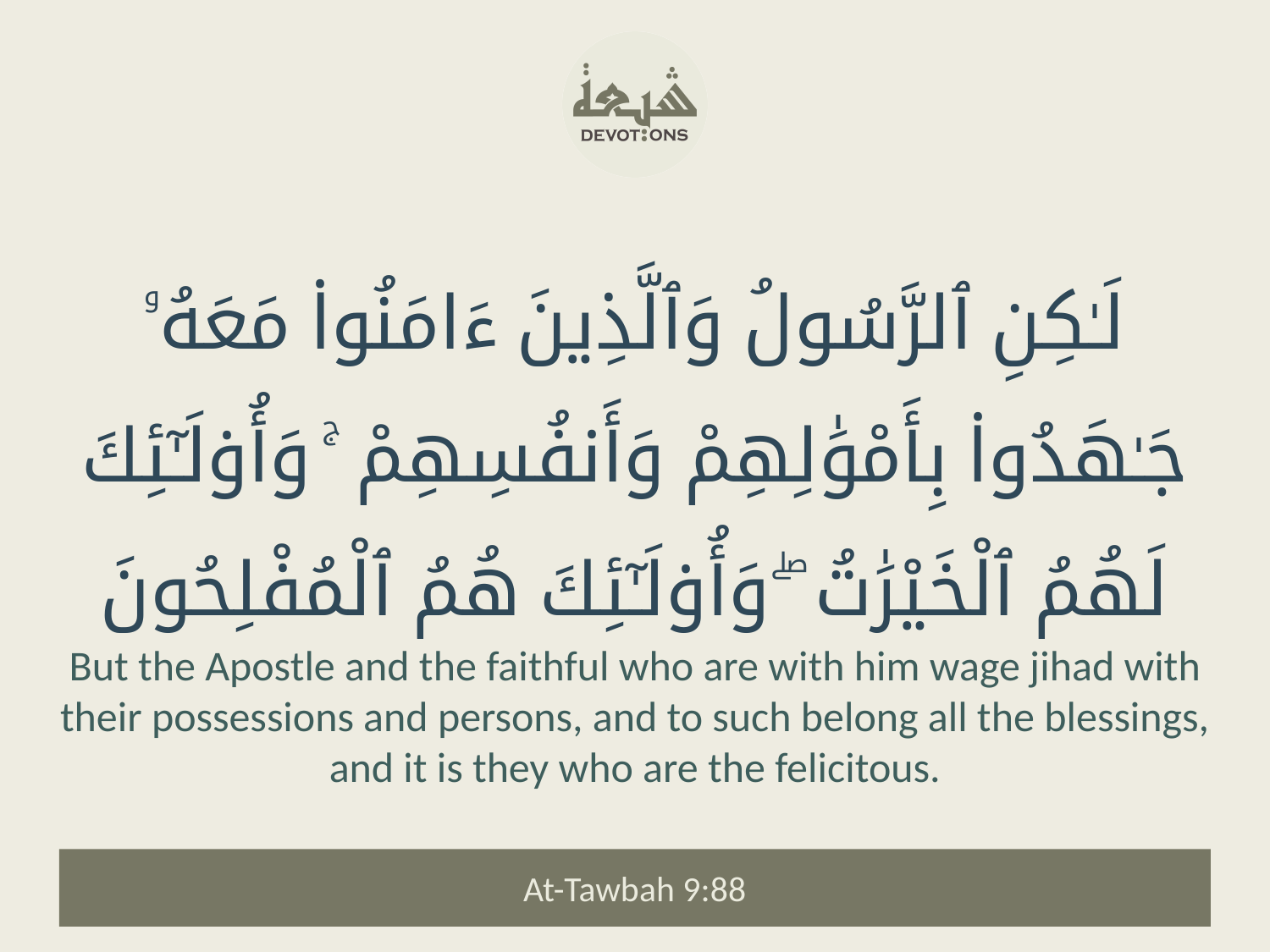

لَـٰكِنِ ٱلرَّسُولُ وَٱلَّذِينَ ءَامَنُوا۟ مَعَهُۥ جَـٰهَدُوا۟ بِأَمْوَٰلِهِمْ وَأَنفُسِهِمْ ۚ وَأُو۟لَـٰٓئِكَ لَهُمُ ٱلْخَيْرَٰتُ ۖ وَأُو۟لَـٰٓئِكَ هُمُ ٱلْمُفْلِحُونَ
But the Apostle and the faithful who are with him wage jihad with their possessions and persons, and to such belong all the blessings, and it is they who are the felicitous.
At-Tawbah 9:88